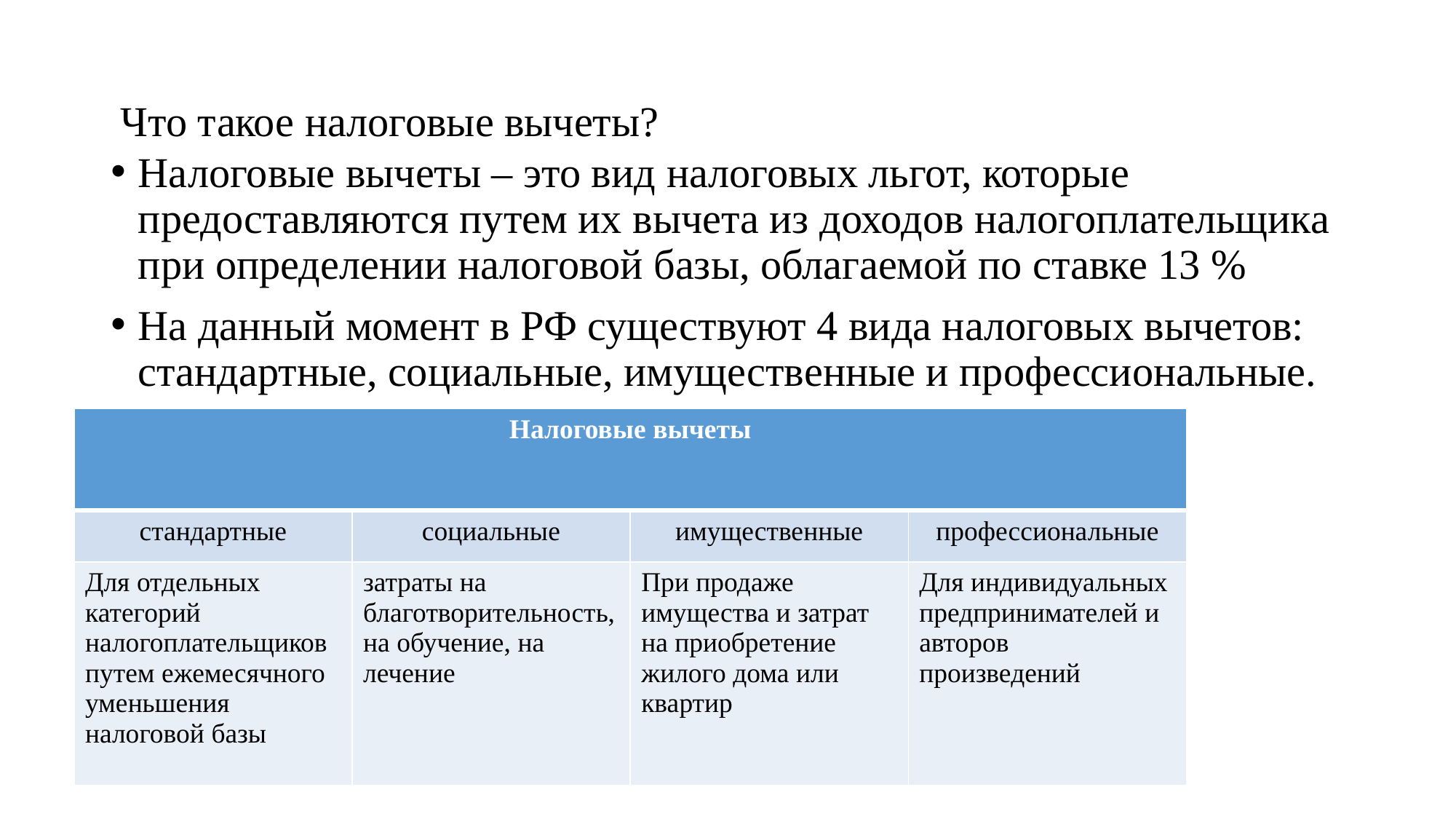

# Что такое налоговые вычеты?
Налоговые вычеты – это вид налоговых льгот, которые предоставляются путем их вычета из доходов налогоплательщика при определении налоговой базы, облагаемой по ставке 13 %
На данный момент в РФ существуют 4 вида налоговых вычетов: стандартные, социальные, имущественные и профессиональные.

| Налоговые вычеты |  |  |  |
| --- | --- | --- | --- |
| стандартные | социальные | имущественные | профессиональные |
| Для отдельных категорий налогоплательщиков путем ежемесячного уменьшения налоговой базы | затраты на благотворительность, на обучение, на лечение | При продаже имущества и затрат на приобретение жилого дома или квартир | Для индивидуальных предпринимателей и авторов произведений |